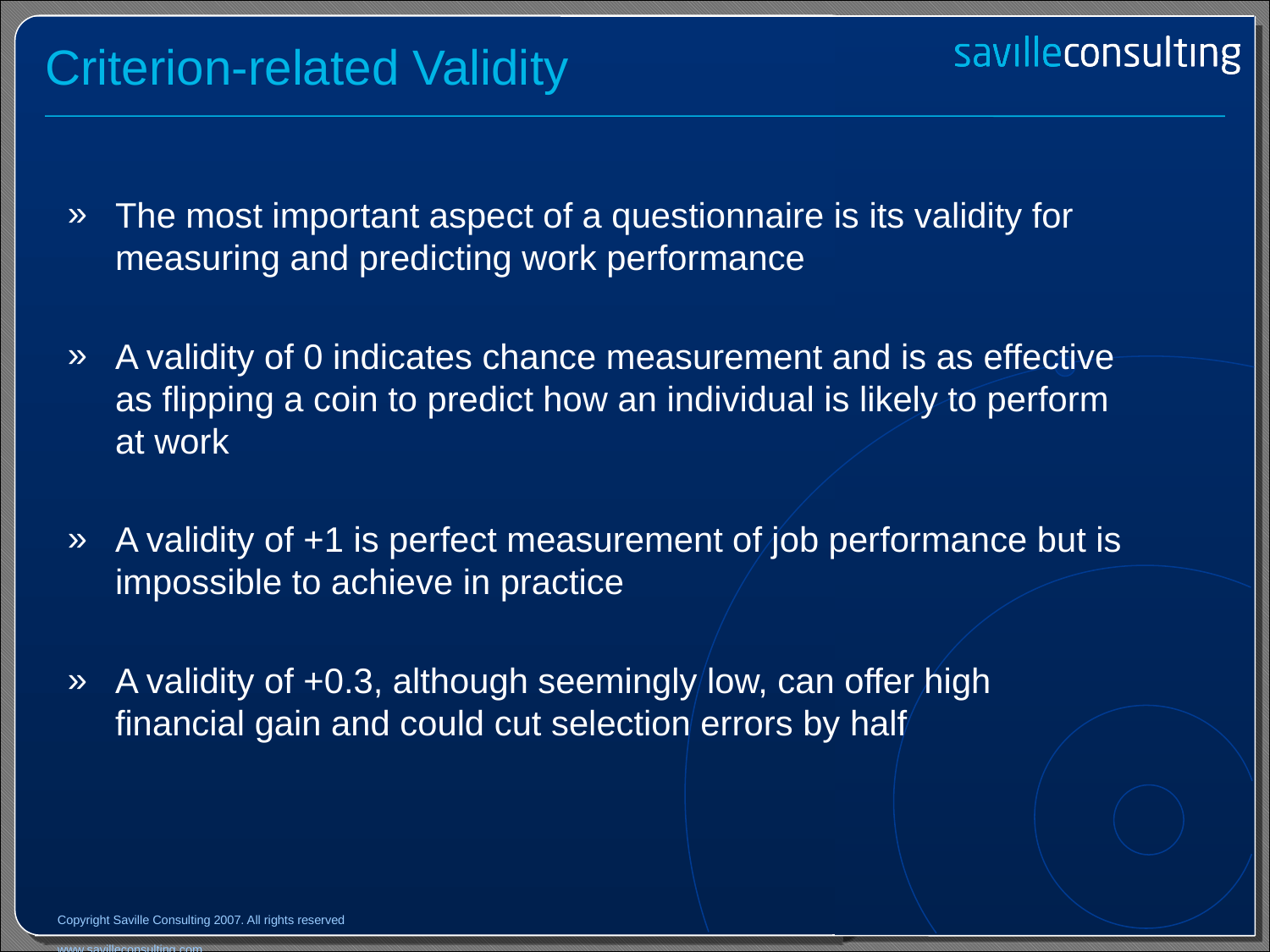

# Criterion-related Validity
The most important aspect of a questionnaire is its validity for measuring and predicting work performance

A validity of 0 indicates chance measurement and is as effective as flipping a coin to predict how an individual is likely to perform at work

A validity of +1 is perfect measurement of job performance but is impossible to achieve in practice

A validity of +0.3, although seemingly low, can offer high financial gain and could cut selection errors by half